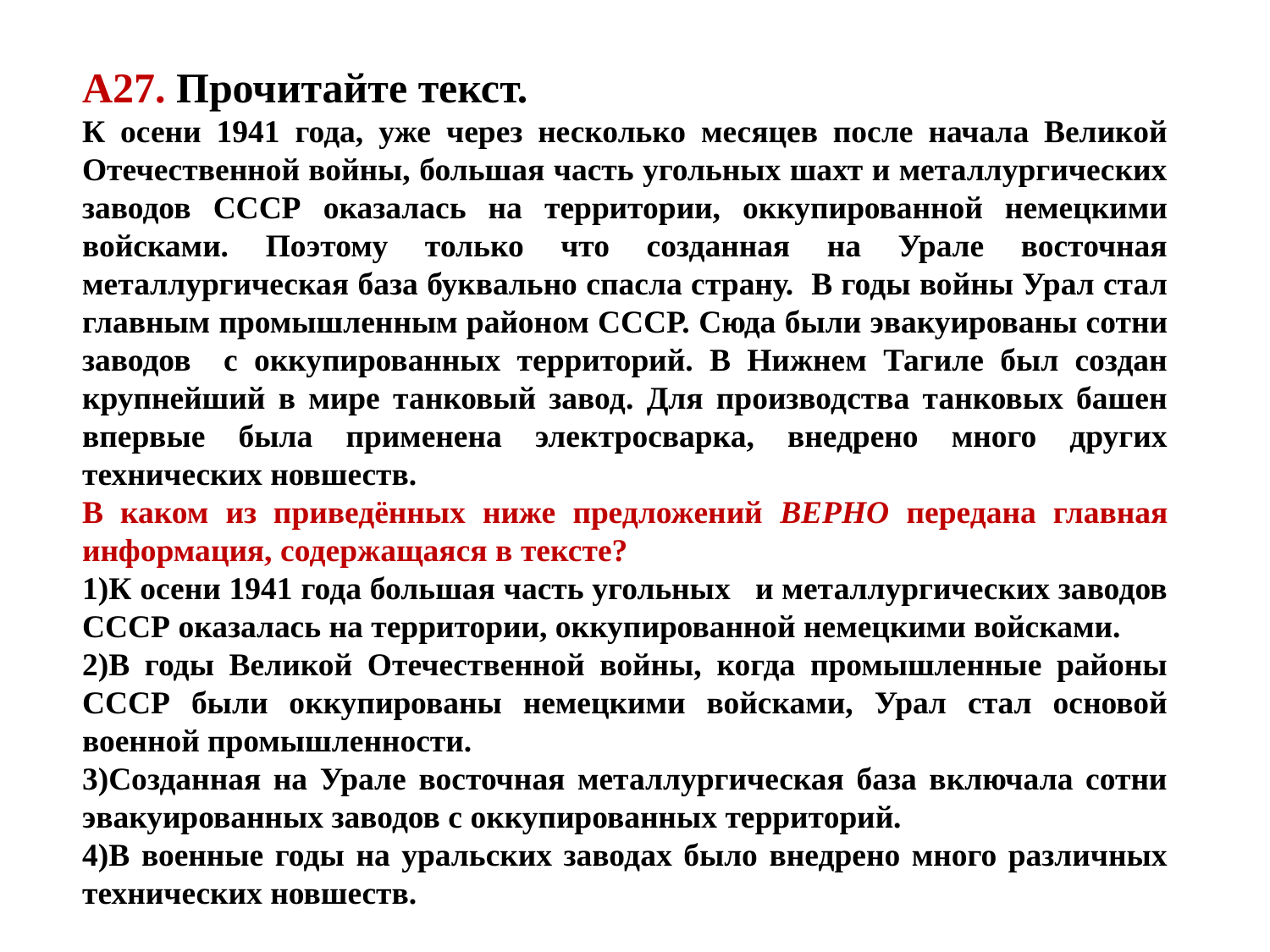

А27. Прочитайте текст.
К осени 1941 года, уже через несколько месяцев после начала Великой Отечественной войны, большая часть угольных шахт и металлургических заводов СССР оказалась на территории, оккупированной немецкими войсками. Поэтому только что созданная на Урале восточная металлургическая база буквально спасла страну.  В годы войны Урал стал главным промышленным районом СССР. Сюда были эвакуированы сотни заводов  с оккупированных территорий. В Нижнем Тагиле был создан крупнейший в мире танковый завод. Для производства танковых башен впервые была применена электросварка, внедрено много других технических новшеств.
В каком из приведённых ниже предложений ВЕРНО передана главная информация, содержащаяся в тексте?
1)К осени 1941 года большая часть угольных   и металлургических заводов СССР оказалась на территории, оккупированной немецкими войсками.
2)В годы Великой Отечественной войны, когда промышленные районы СССР были оккупированы немецкими войсками, Урал стал основой военной промышленности.
3)Созданная на Урале восточная металлургическая база включала сотни эвакуированных заводов с оккупированных территорий.
4)В военные годы на уральских заводах было внедрено много различных технических новшеств.